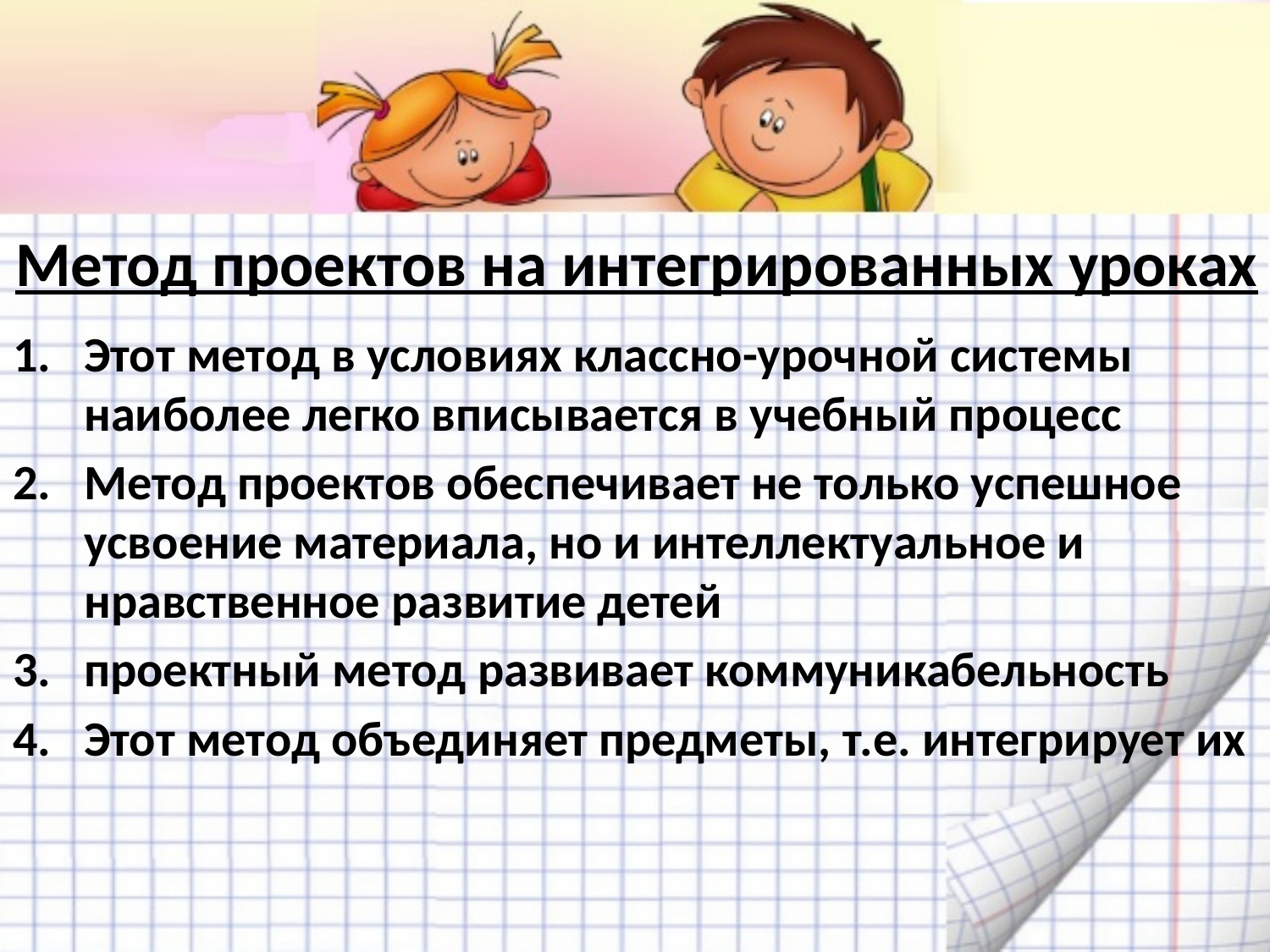

# Метод проектов на интегрированных уроках
Этот метод в условиях классно-урочной системы наиболее легко вписывается в учебный процесс
Метод проектов обеспечивает не только успешное усвоение материала, но и интеллектуальное и нравственное развитие детей
проектный метод развивает коммуникабельность
Этот метод объединяет предметы, т.е. интегрирует их